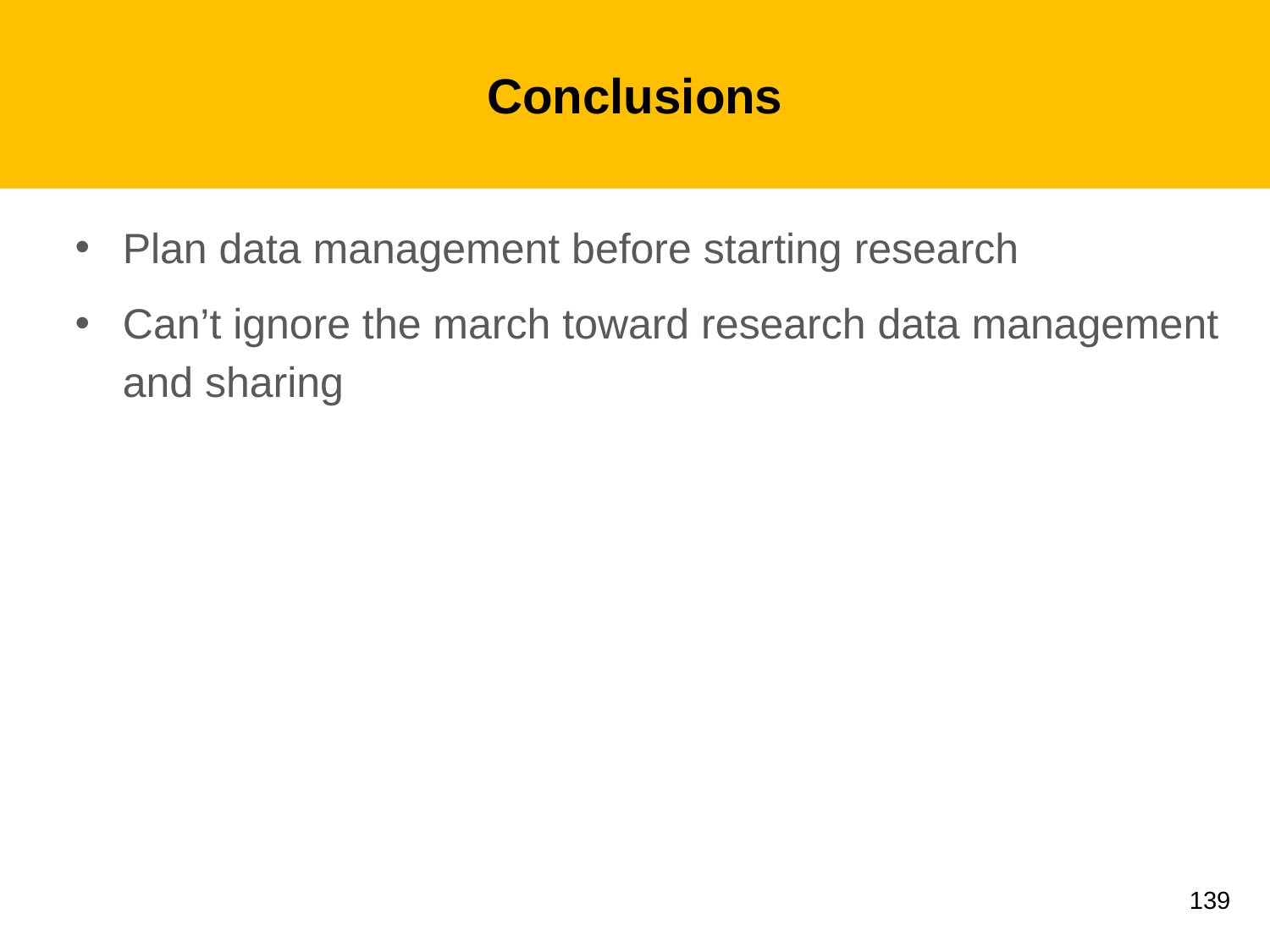

Conclusions
Plan data management before starting research
Can’t ignore the march toward research data management and sharing
139